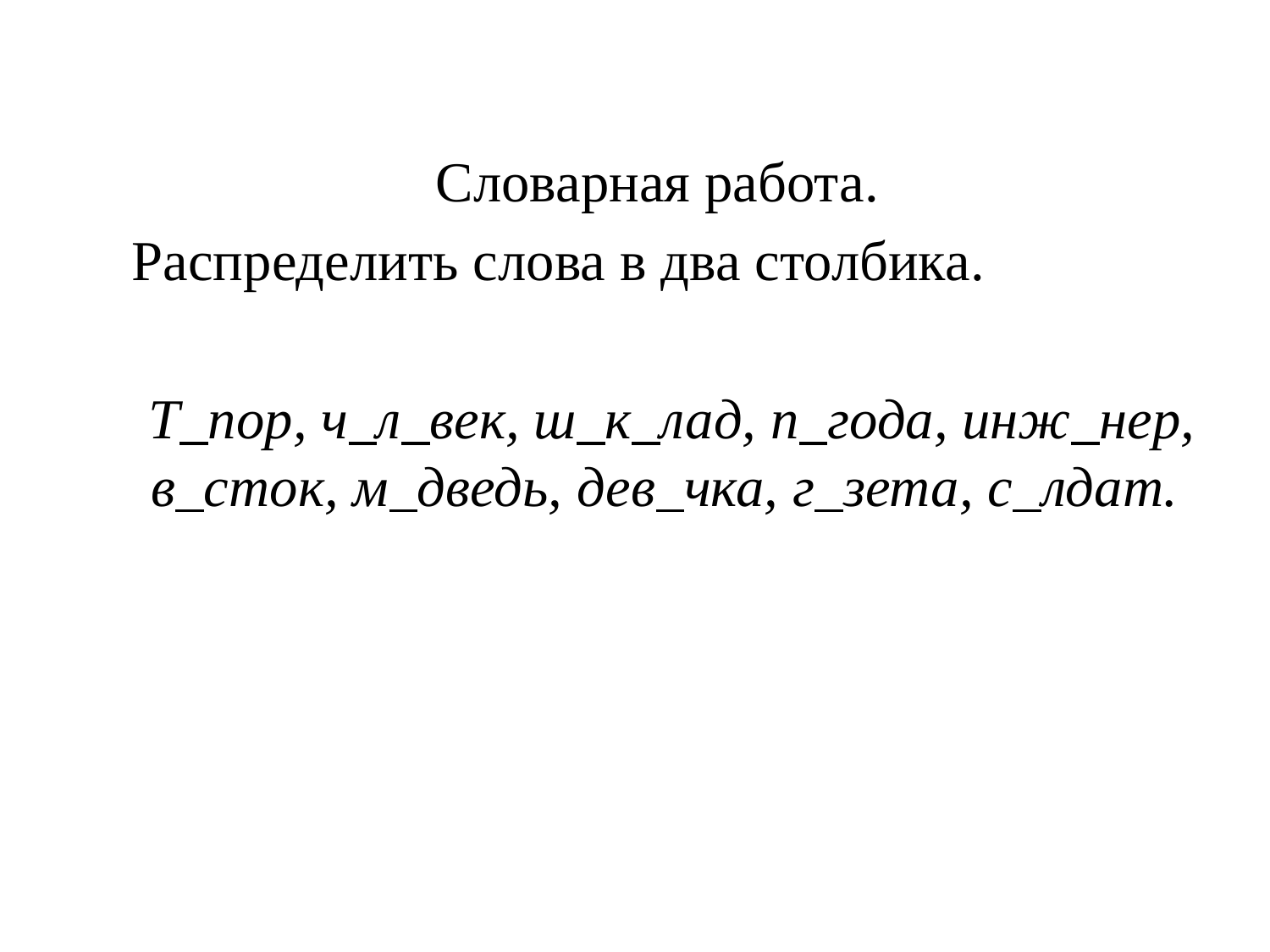

#
Словарная работа.
Распределить слова в два столбика.

 Т  пор, ч  л  век, ш  к  лад, п  года, инж  нер, в  сток, м  дведь, дев  чка, г  зета, с  лдат.